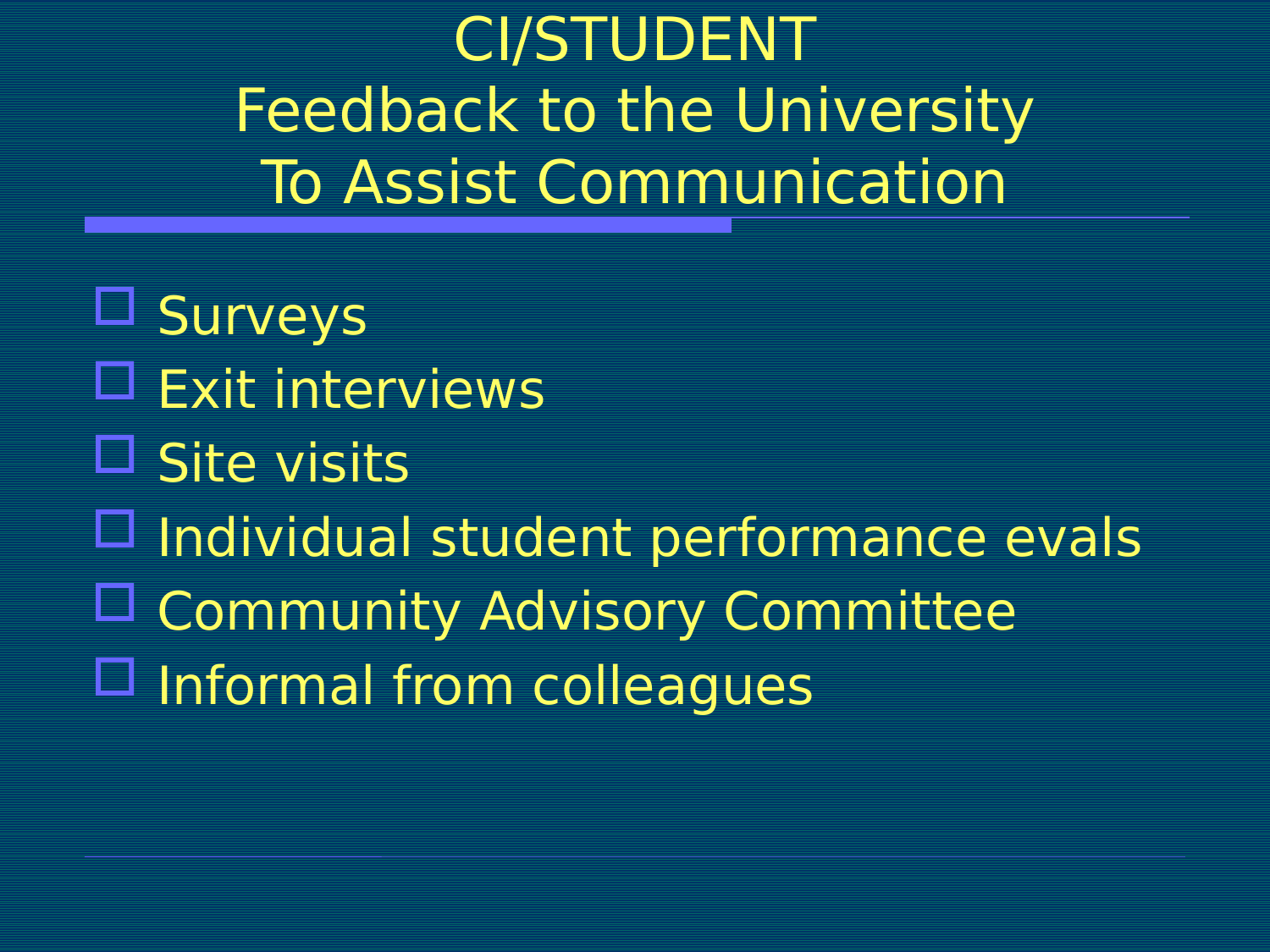

# CI/STUDENT Feedback to the University To Assist Communication
Surveys
Exit interviews
Site visits
Individual student performance evals
Community Advisory Committee
Informal from colleagues